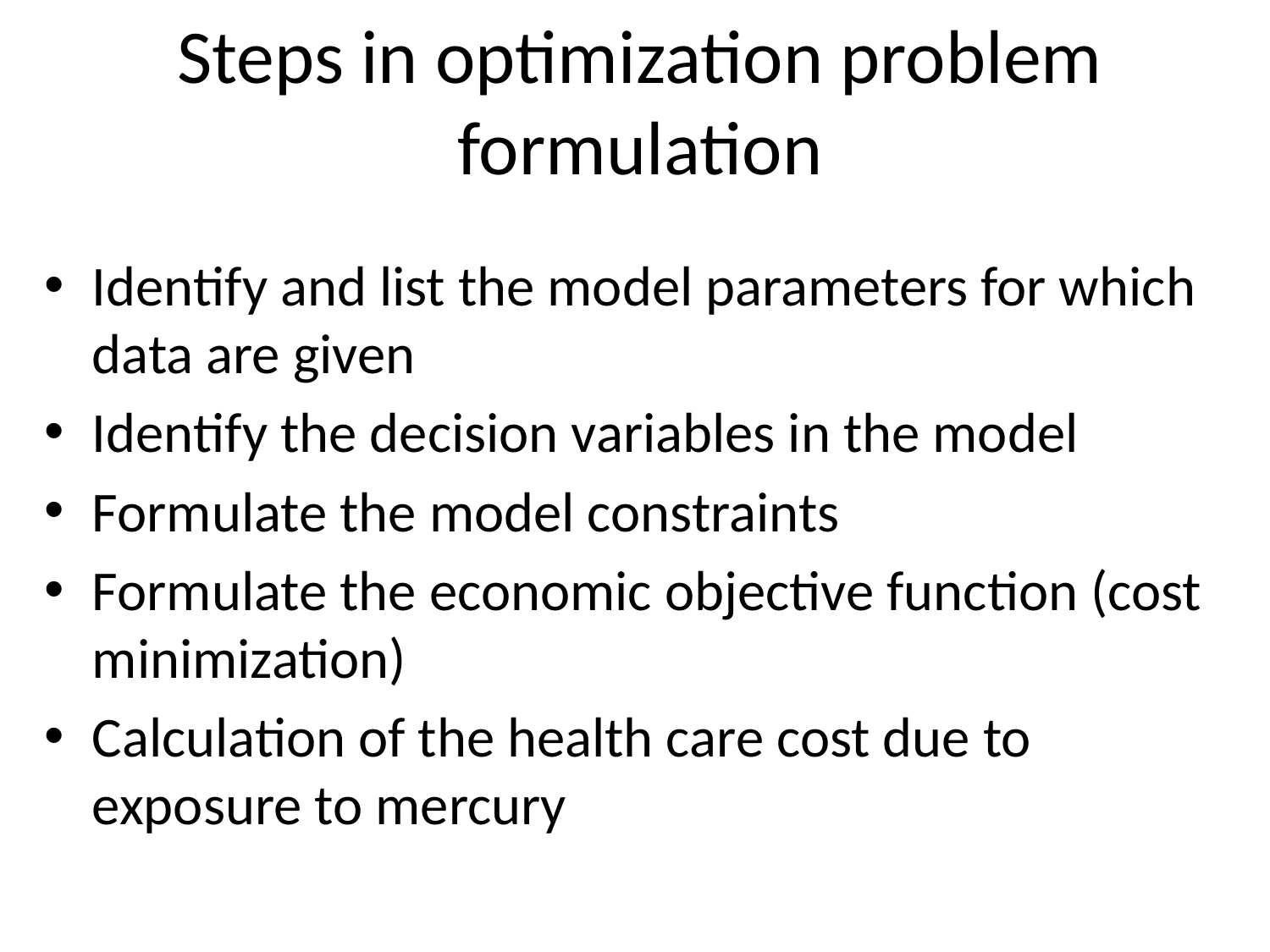

# Steps in optimization problem formulation
Identify and list the model parameters for which data are given
Identify the decision variables in the model
Formulate the model constraints
Formulate the economic objective function (cost minimization)
Calculation of the health care cost due to exposure to mercury